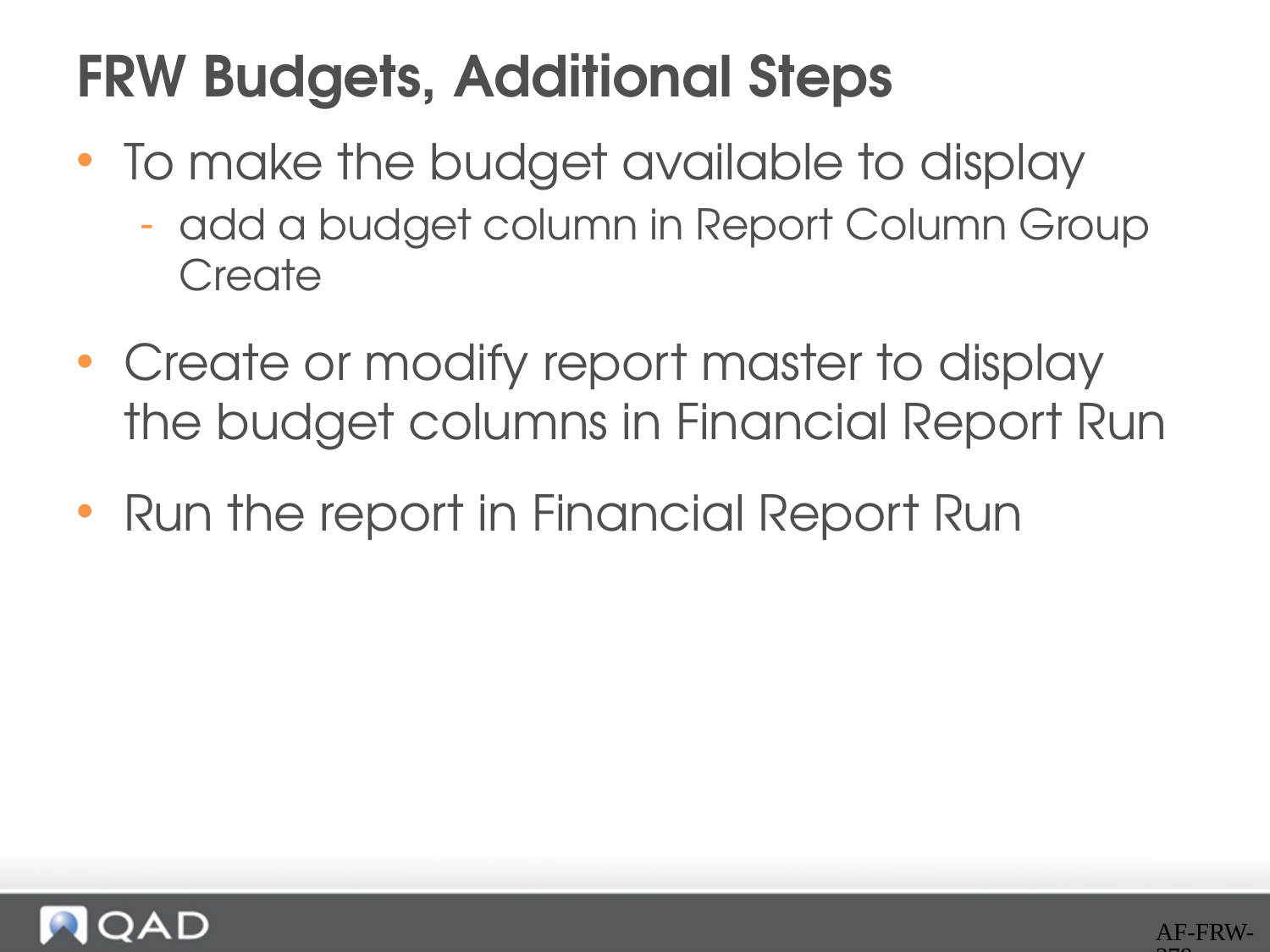

# FRW Budgets, Additional Steps
To make the budget available to display
add a budget column in Report Column Group Create
Create or modify report master to display the budget columns in Financial Report Run
Run the report in Financial Report Run

AF-FRW-378